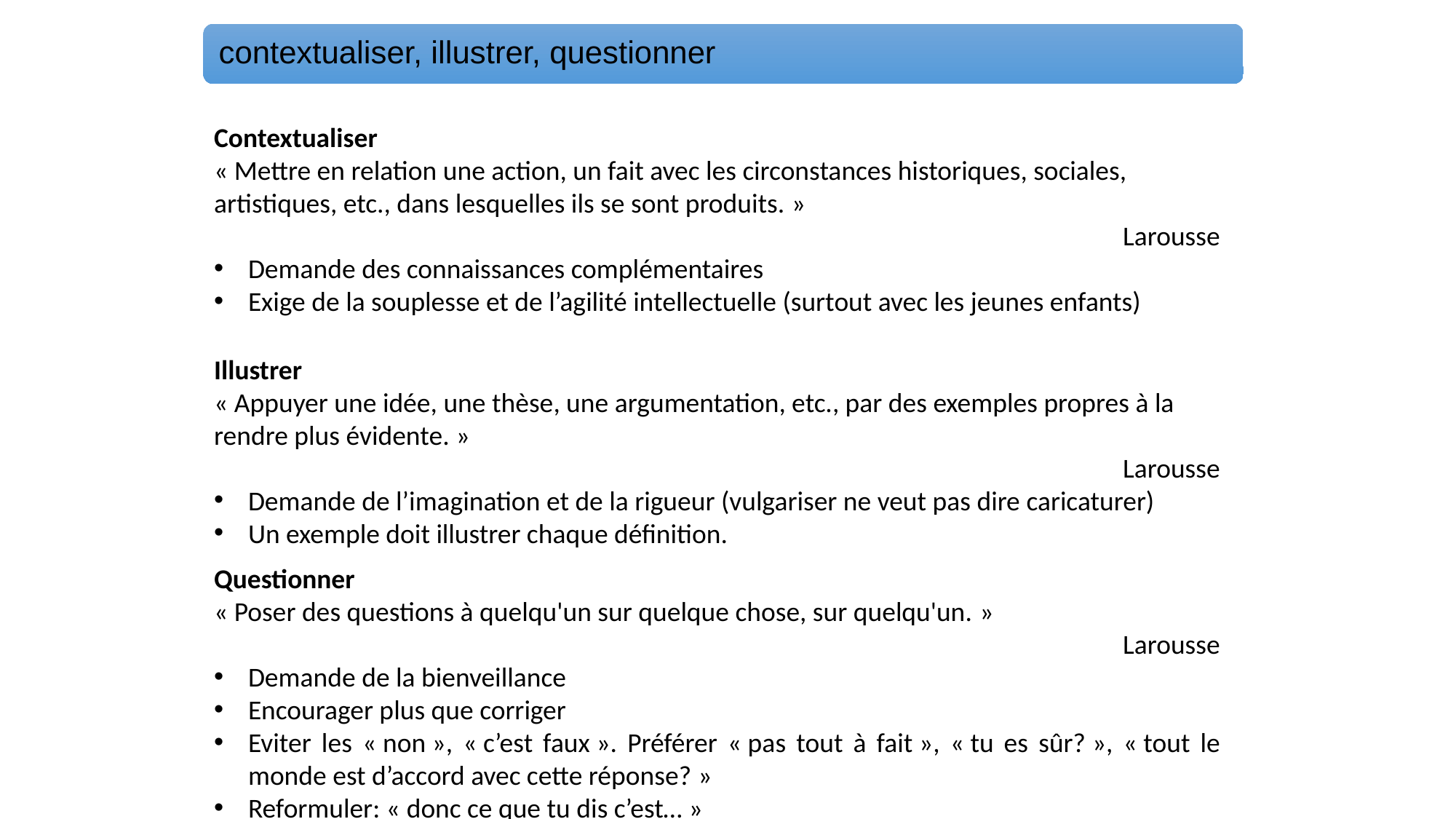

contextualiser, illustrer, questionner
Contextualiser
« Mettre en relation une action, un fait avec les circonstances historiques, sociales, artistiques, etc., dans lesquelles ils se sont produits. »
Larousse
Demande des connaissances complémentaires
Exige de la souplesse et de l’agilité intellectuelle (surtout avec les jeunes enfants)
Illustrer
« Appuyer une idée, une thèse, une argumentation, etc., par des exemples propres à la rendre plus évidente. »
Larousse
Demande de l’imagination et de la rigueur (vulgariser ne veut pas dire caricaturer)
Un exemple doit illustrer chaque définition.
Questionner
« Poser des questions à quelqu'un sur quelque chose, sur quelqu'un. »
Larousse
Demande de la bienveillance
Encourager plus que corriger
Eviter les « non », « c’est faux ». Préférer « pas tout à fait », « tu es sûr? », « tout le monde est d’accord avec cette réponse? »
Reformuler: « donc ce que tu dis c’est… »